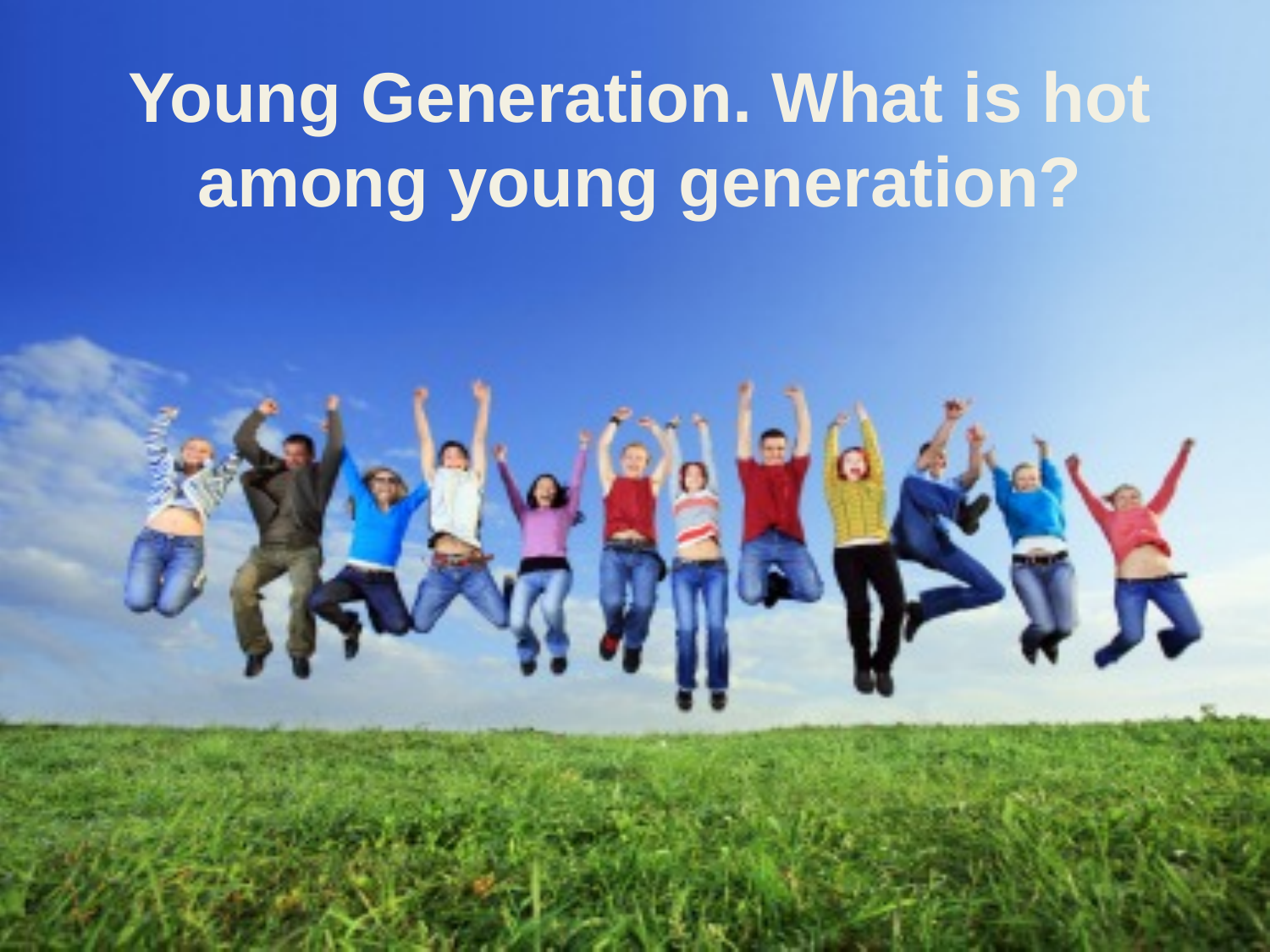

Young Generation. What is hot among young generation?